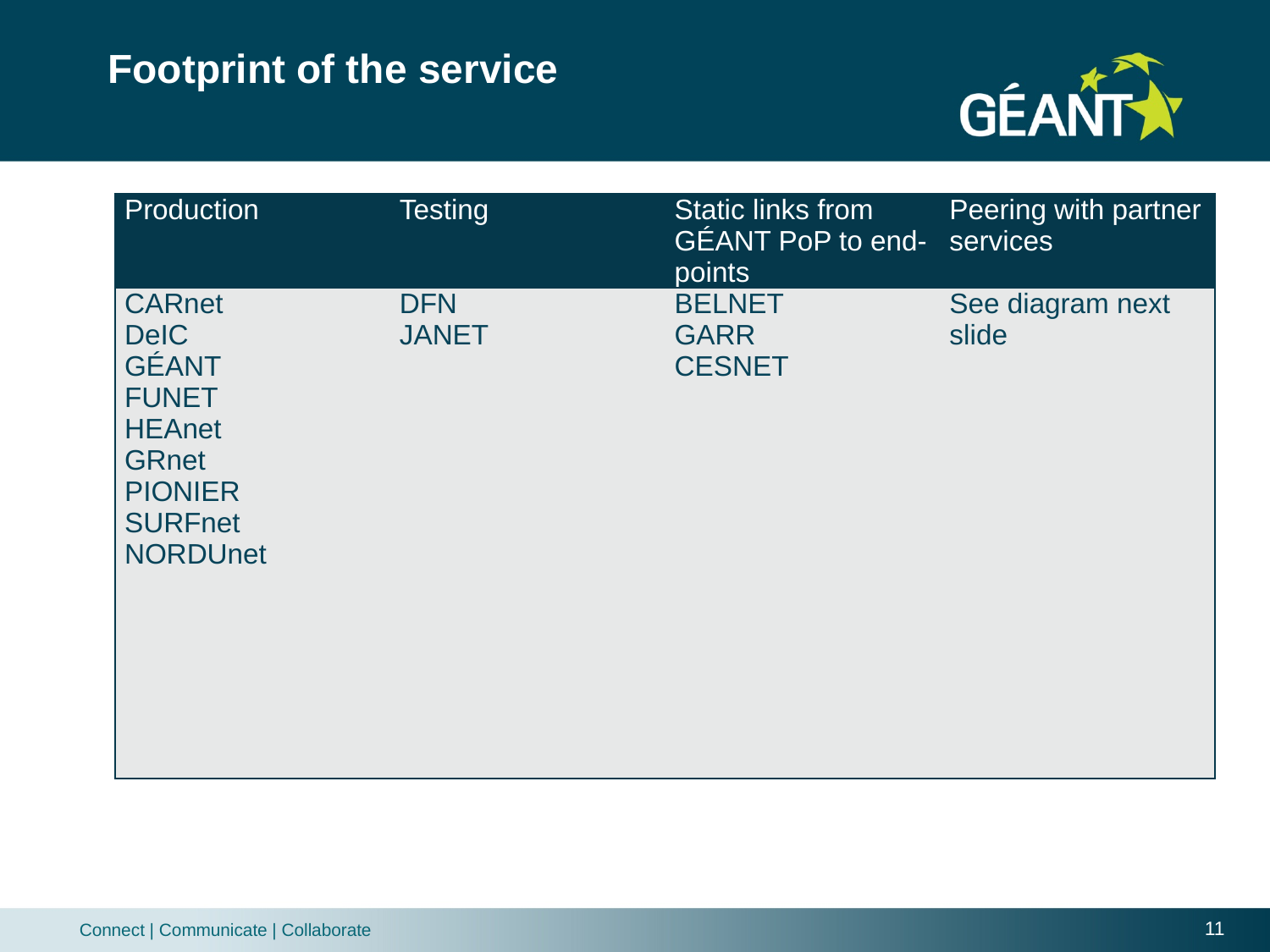

# Footprint of the service

| Production | Testing | Static links from GÉANT PoP to end-points | Peering with partner services |
| --- | --- | --- | --- |
| CARnet DeIC GÉANT FUNET HEAnet GRnet PIONIER SURFnet NORDUnet | DFN JANET | BELNET GARR CESNET | See diagram next slide |